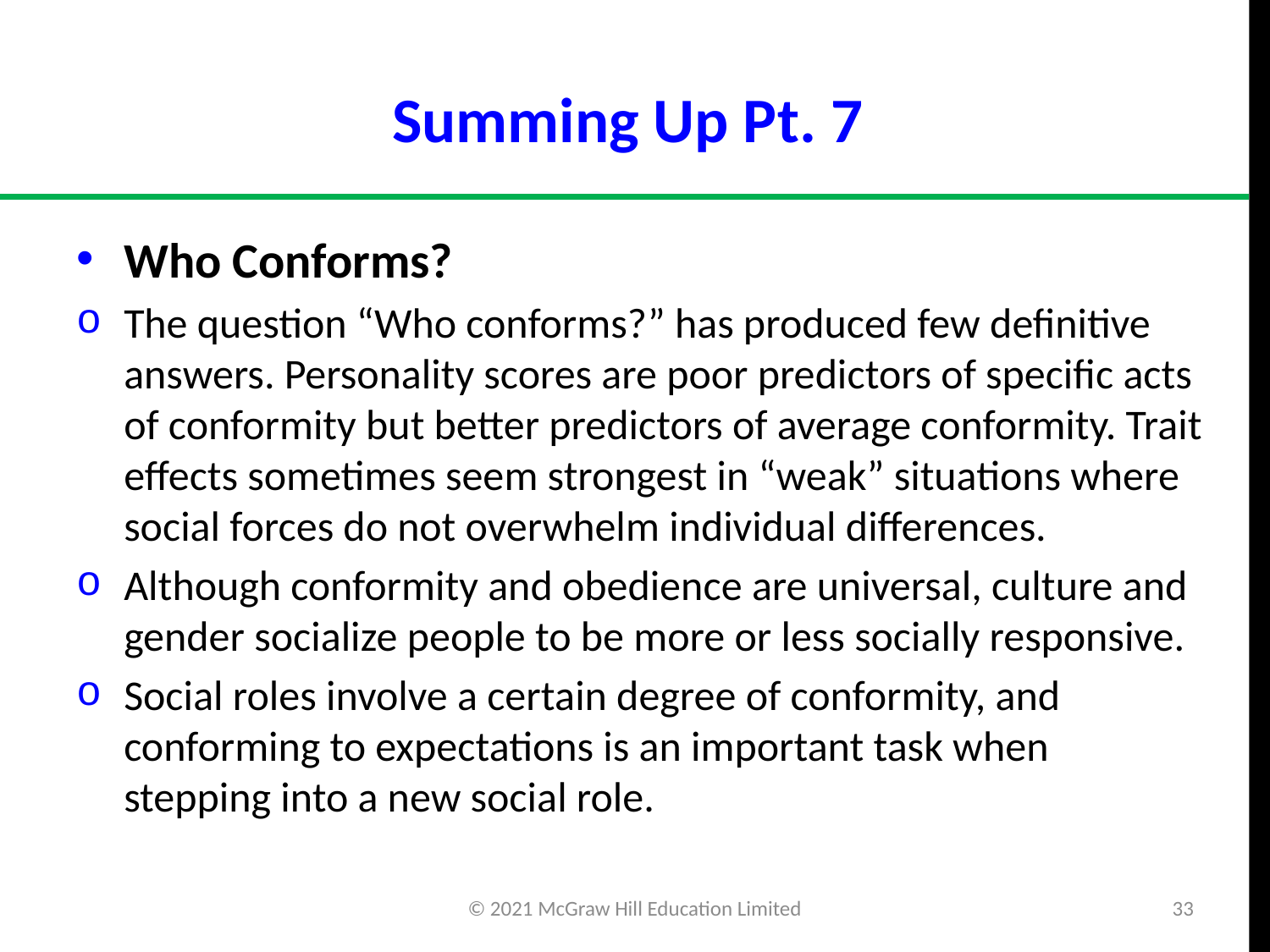

# Summing Up Pt. 7
Who Conforms?
The question “Who conforms?” has produced few definitive answers. Personality scores are poor predictors of specific acts of conformity but better predictors of average conformity. Trait effects sometimes seem strongest in “weak” situations where social forces do not overwhelm individual differences.
Although conformity and obedience are universal, culture and gender socialize people to be more or less socially responsive.
Social roles involve a certain degree of conformity, and conforming to expectations is an important task when stepping into a new social role.
© 2021 McGraw Hill Education Limited
33